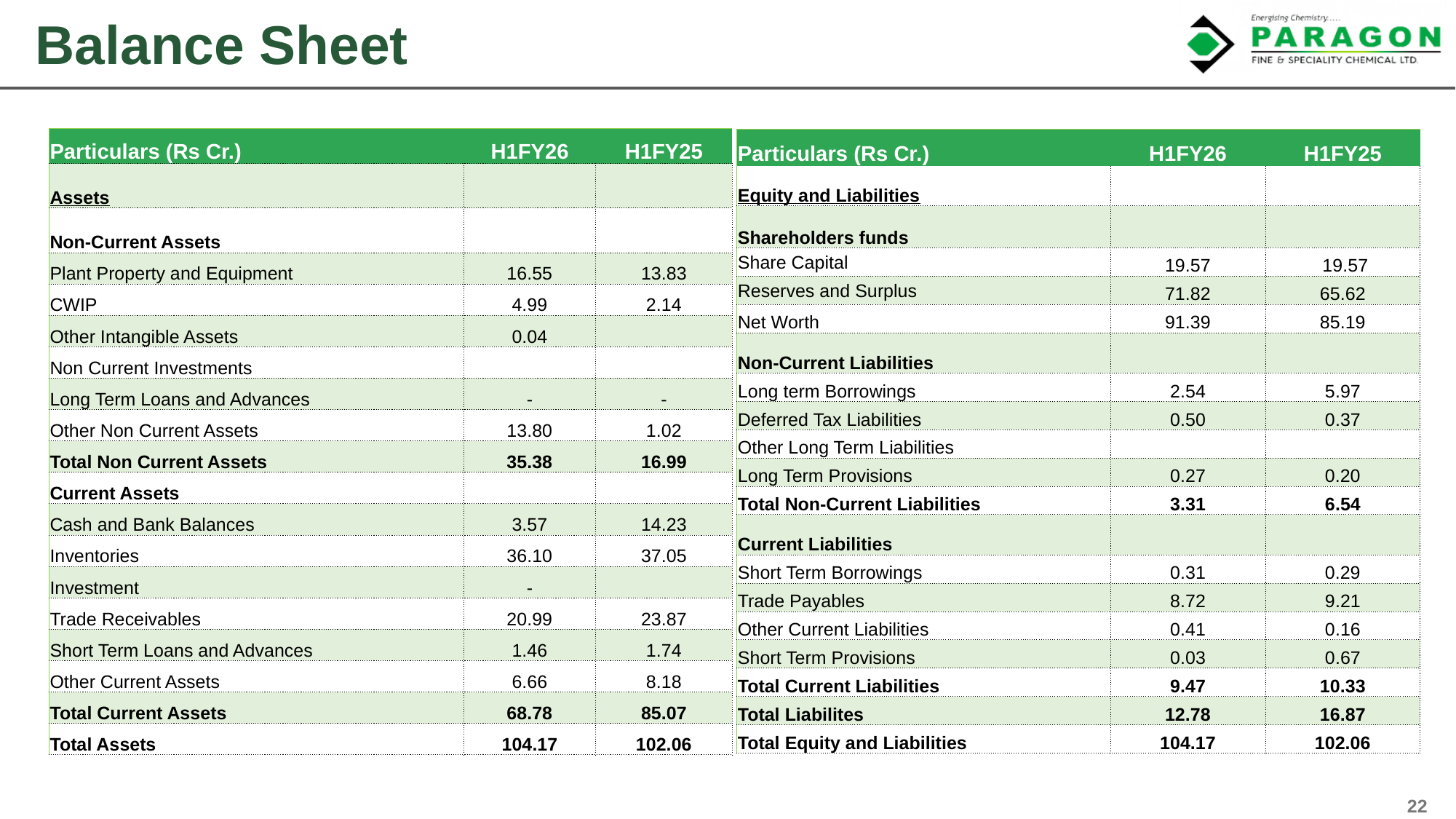

Balance Sheet
| Particulars (Rs Cr.) | H1FY26 | H1FY25 |
| --- | --- | --- |
| Assets |  |  |
| Non‐Current Assets |  |  |
| Plant Property and Equipment | 16.55 | 13.83 |
| CWIP | 4.99 | 2.14 |
| Other Intangible Assets | 0.04 |  |
| Non Current Investments |  |  |
| Long Term Loans and Advances | - | - |
| Other Non Current Assets | 13.80 | 1.02 |
| Total Non Current Assets | 35.38 | 16.99 |
| Current Assets |  |  |
| Cash and Bank Balances | 3.57 | 14.23 |
| Inventories | 36.10 | 37.05 |
| Investment | - |  |
| Trade Receivables | 20.99 | 23.87 |
| Short Term Loans and Advances | 1.46 | 1.74 |
| Other Current Assets | 6.66 | 8.18 |
| Total Current Assets | 68.78 | 85.07 |
| Total Assets | 104.17 | 102.06 |
| Particulars (Rs Cr.) | H1FY26 | H1FY25 |
| --- | --- | --- |
| Equity and Liabilities |  |  |
| Shareholders funds |  |  |
| Share Capital | 19.57 | 19.57 |
| Reserves and Surplus | 71.82 | 65.62 |
| Net Worth | 91.39 | 85.19 |
| Non‐Current Liabilities |  |  |
| Long term Borrowings | 2.54 | 5.97 |
| Deferred Tax Liabilities | 0.50 | 0.37 |
| Other Long Term Liabilities |  |  |
| Long Term Provisions | 0.27 | 0.20 |
| Total Non-Current Liabilities | 3.31 | 6.54 |
| Current Liabilities |  |  |
| Short Term Borrowings | 0.31 | 0.29 |
| Trade Payables | 8.72 | 9.21 |
| Other Current Liabilities | 0.41 | 0.16 |
| Short Term Provisions | 0.03 | 0.67 |
| Total Current Liabilities | 9.47 | 10.33 |
| Total Liabilites | 12.78 | 16.87 |
| Total Equity and Liabilities | 104.17 | 102.06 |
22